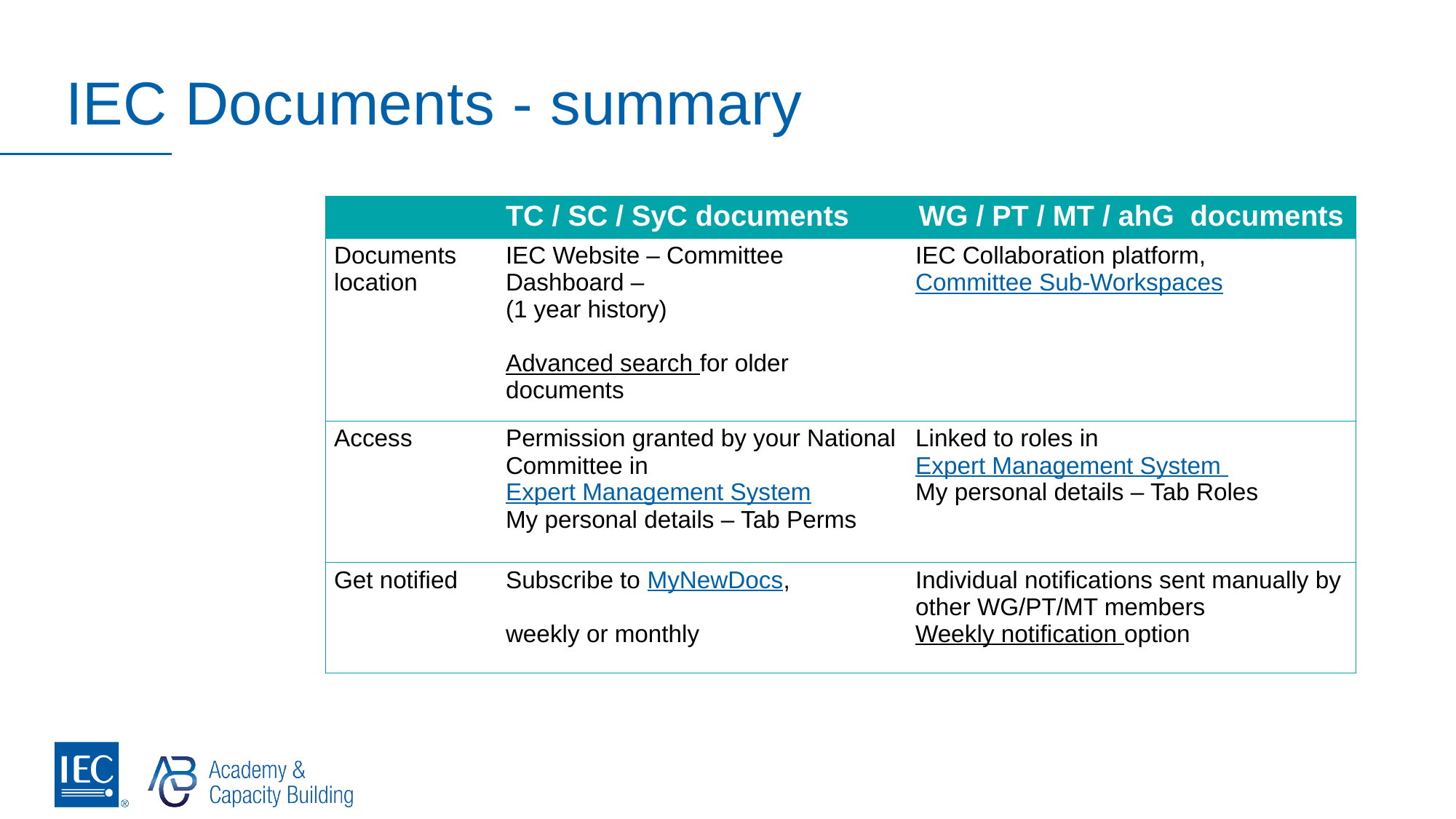

# IEC Documents - summary
|  | TC / SC / SyC documents | WG / PT / MT / ahG documents |
| --- | --- | --- |
| Documents location | IEC Website – Committee Dashboard – (1 year history) Advanced search for older documents | IEC Collaboration platform, Committee Sub-Workspaces |
| Access | Permission granted by your National Committee in Expert Management System My personal details – Tab Perms | Linked to roles in Expert Management System My personal details – Tab Roles |
| Get notified | Subscribe to MyNewDocs, weekly or monthly | Individual notifications sent manually by other WG/PT/MT members Weekly notification option |